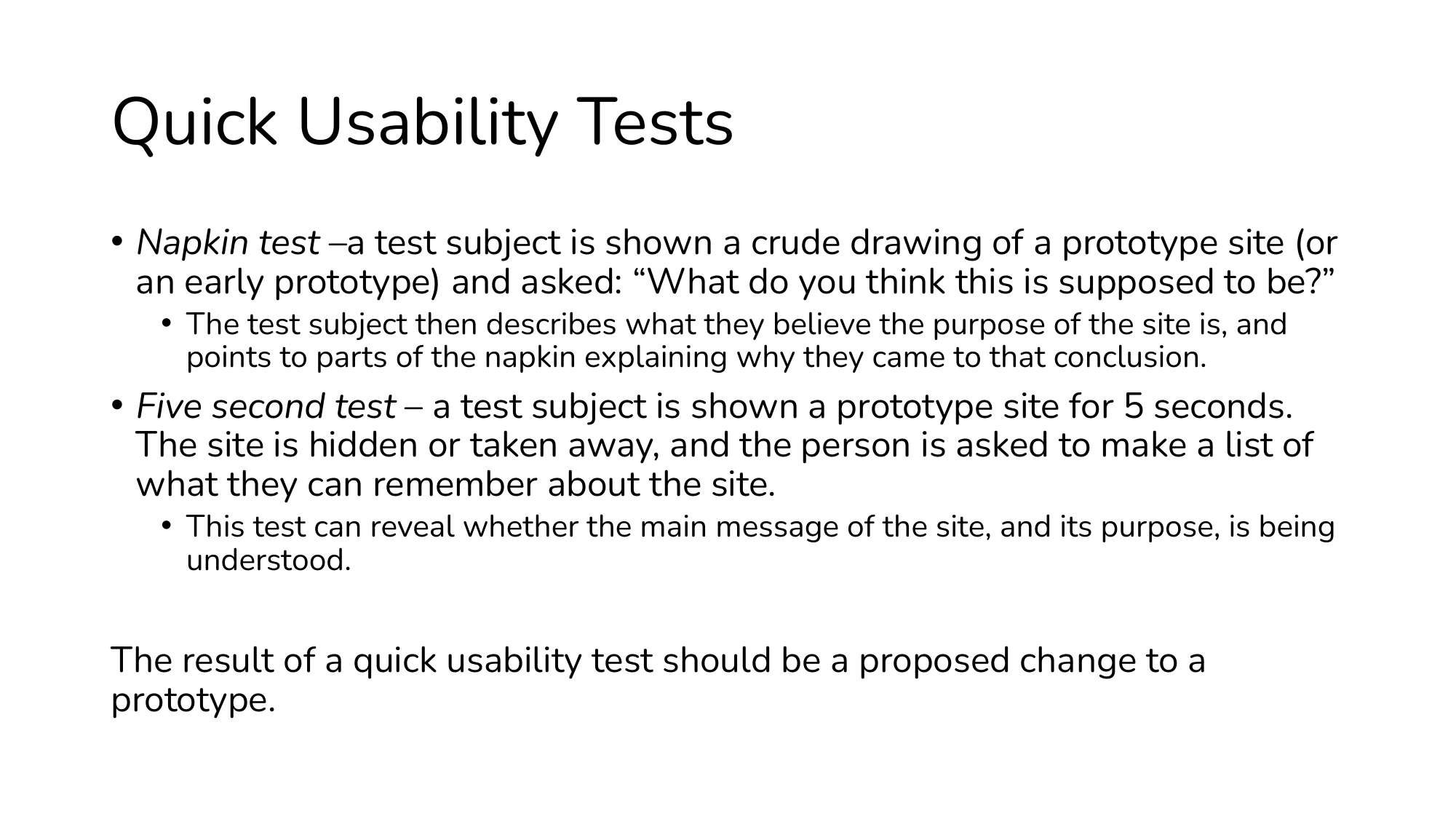

# Quick Usability Tests
Napkin test –a test subject is shown a crude drawing of a prototype site (or an early prototype) and asked: “What do you think this is supposed to be?”
The test subject then describes what they believe the purpose of the site is, and points to parts of the napkin explaining why they came to that conclusion.
Five second test – a test subject is shown a prototype site for 5 seconds. The site is hidden or taken away, and the person is asked to make a list of what they can remember about the site.
This test can reveal whether the main message of the site, and its purpose, is being understood.

The result of a quick usability test should be a proposed change to a prototype.